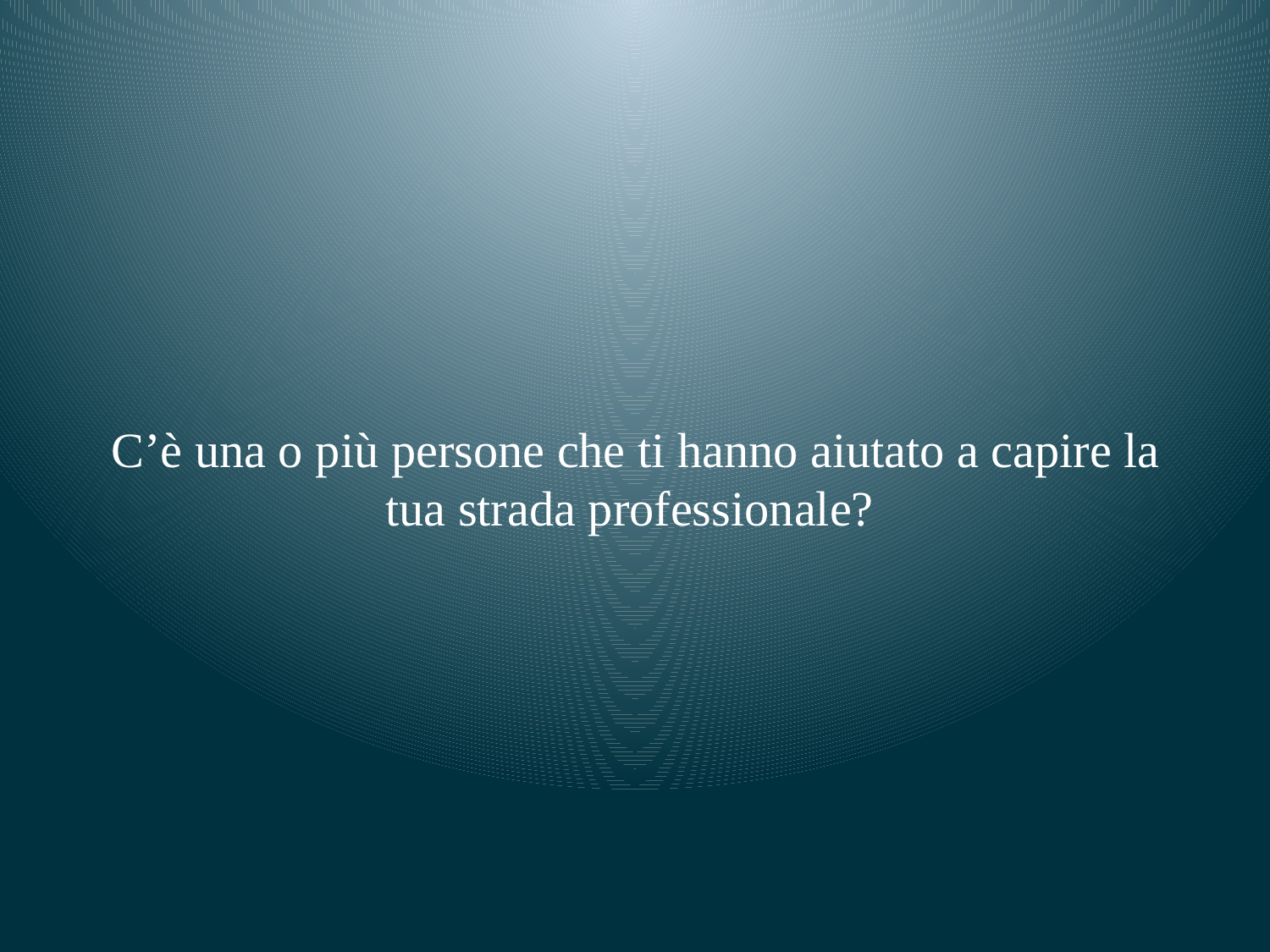

# C’è una o più persone che ti hanno aiutato a capire la tua strada professionale?